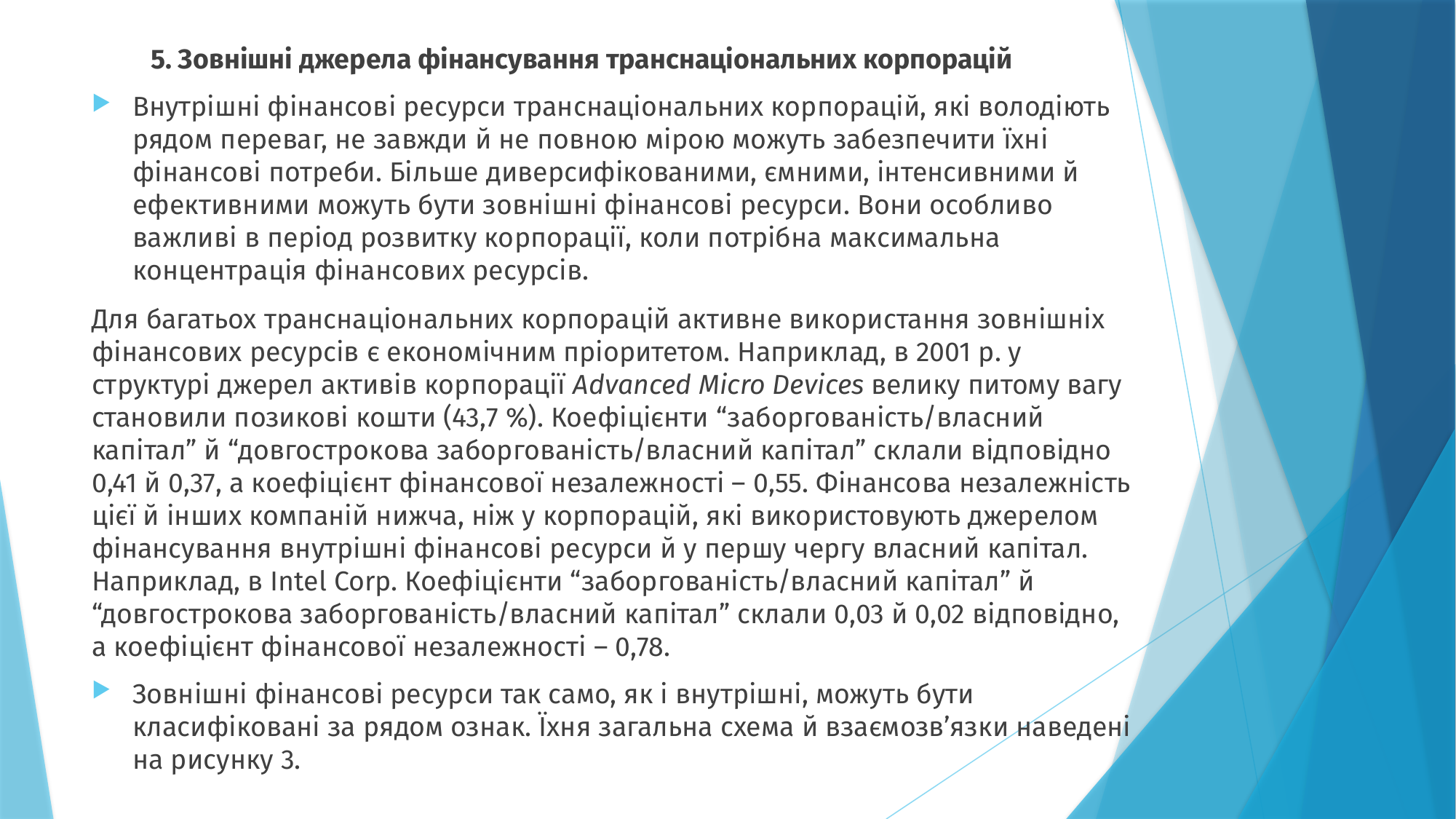

5. Зовнішні джерела фінансування транснаціональних корпорацій
Внутрішні фінансові ресурси транснаціональних корпорацій, які володіють рядом переваг, не завжди й не повною мірою можуть забезпечити їхні фінансові потреби. Більше диверсифікованими, ємними, інтенсивними й ефективними можуть бути зовнішні фінансові ресурси. Вони особливо важливі в період розвитку корпорації, коли потрібна максимальна концентрація фінансових ресурсів.
Для багатьох транснаціональних корпорацій активне використання зовнішніх фінансових ресурсів є економічним пріоритетом. Наприклад, в 2001 р. у структурі джерел активів корпорації Advanced Micro Devices велику питому вагу становили позикові кошти (43,7 %). Коефіцієнти “заборгованість/власний капітал” й “довгострокова заборгованість/власний капітал” склали відповідно 0,41 й 0,37, а коефіцієнт фінансової незалежності – 0,55. Фінансова незалежність цієї й інших компаній нижча, ніж у корпорацій, які використовують джерелом фінансування внутрішні фінансові ресурси й у першу чергу власний капітал. Наприклад, в Intel Corp. Коефіцієнти “заборгованість/власний капітал” й “довгострокова заборгованість/власний капітал” склали 0,03 й 0,02 відповідно, а коефіцієнт фінансової незалежності – 0,78.
Зовнішні фінансові ресурси так само, як і внутрішні, можуть бути класифіковані за рядом ознак. Їхня загальна схема й взаємозв’язки наведені на рисунку 3.